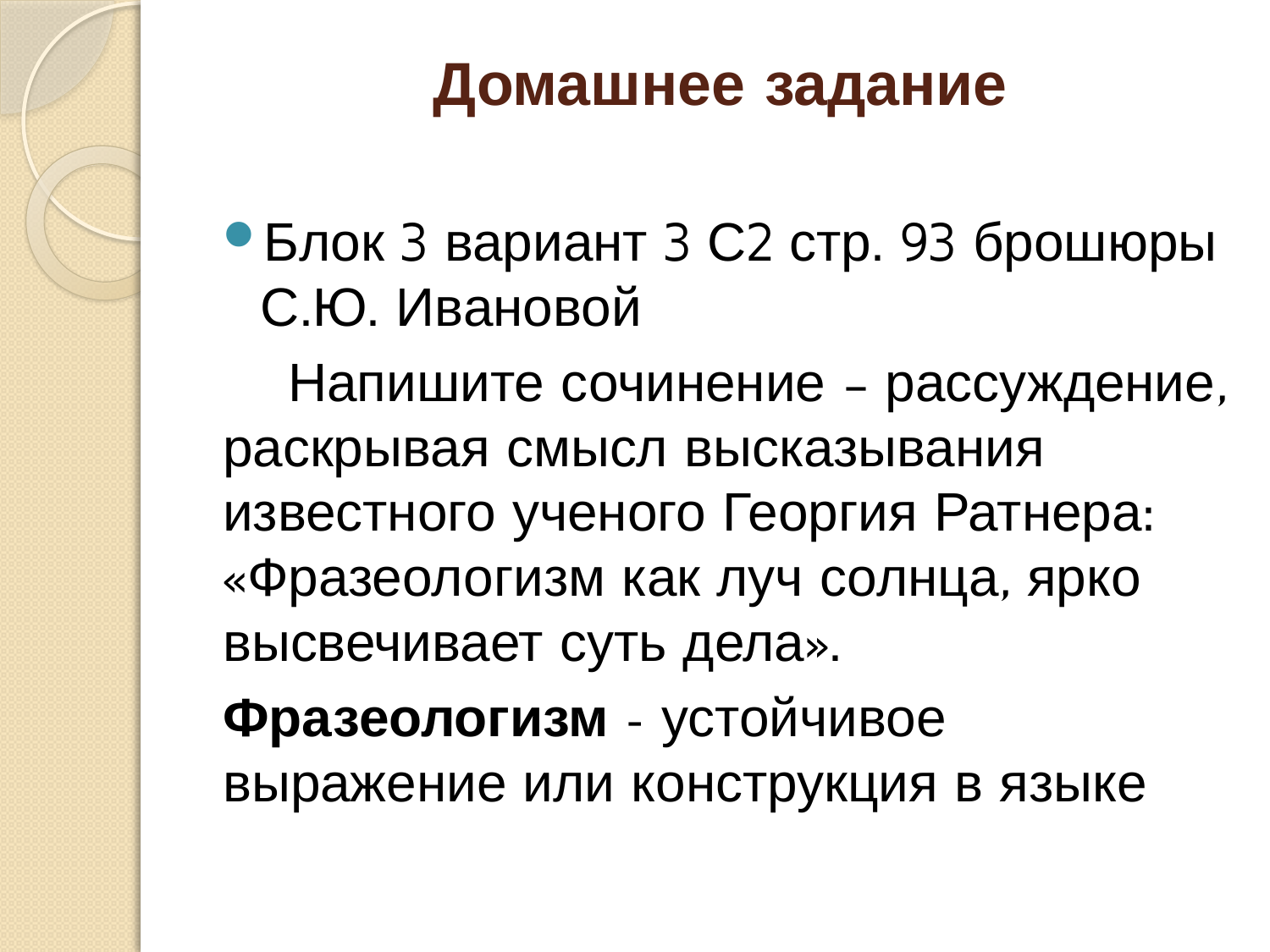

# Домашнее задание
Блок 3 вариант 3 С2 стр. 93 брошюры С.Ю. Ивановой
    Напишите сочинение – рассуждение, раскрывая смысл высказывания известного ученого Георгия Ратнера: «Фразеологизм как луч солнца, ярко высвечивает суть дела».
Фразеологизм - устойчивое выражение или конструкция в языке